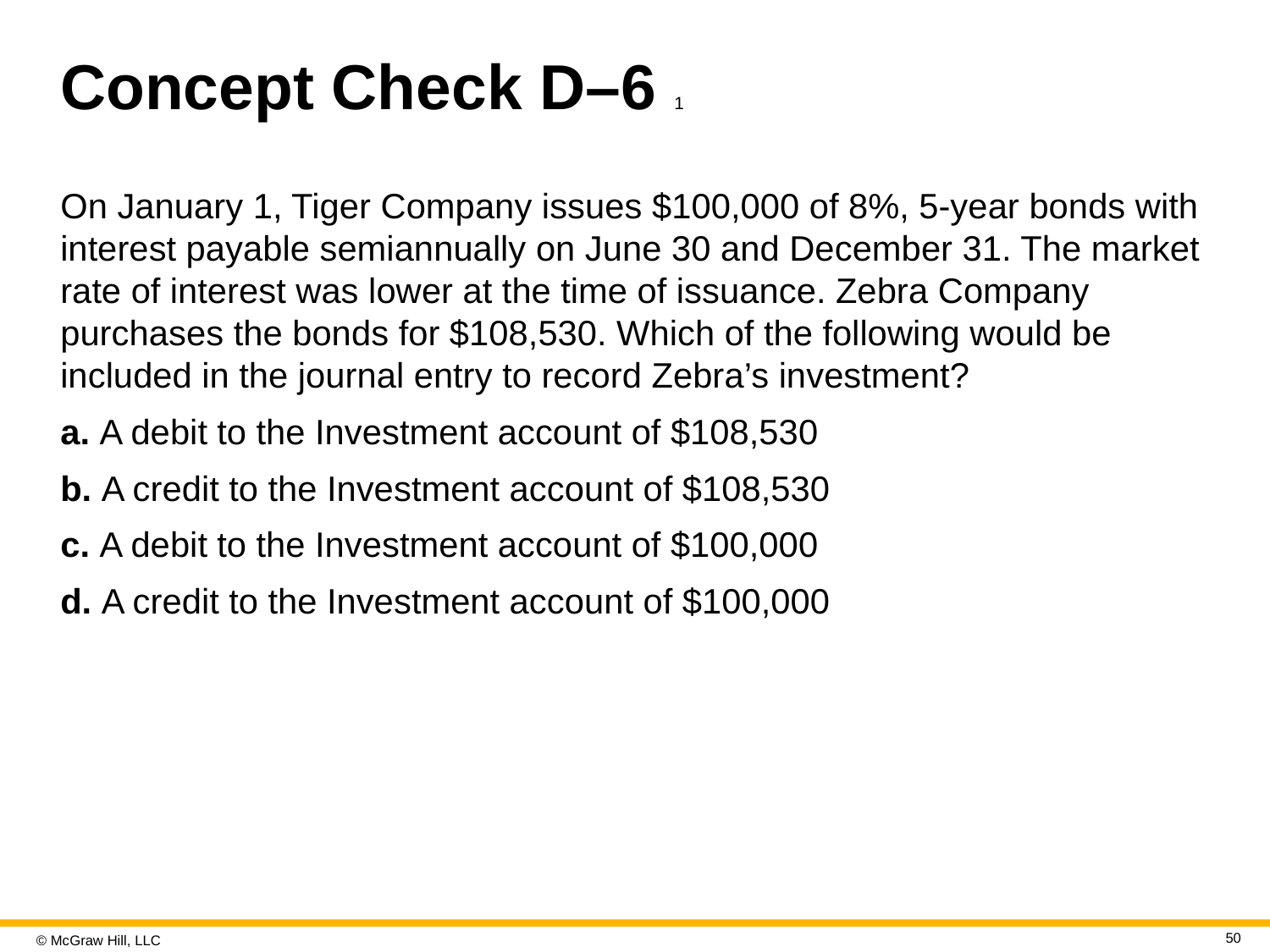

# Concept Check D–6 1
On January 1, Tiger Company issues $100,000 of 8%, 5-year bonds with interest payable semiannually on June 30 and December 31. The market rate of interest was lower at the time of issuance. Zebra Company purchases the bonds for $108,530. Which of the following would be included in the journal entry to record Zebra’s investment?
a. A debit to the Investment account of $108,530
b. A credit to the Investment account of $108,530
c. A debit to the Investment account of $100,000
d. A credit to the Investment account of $100,000
50